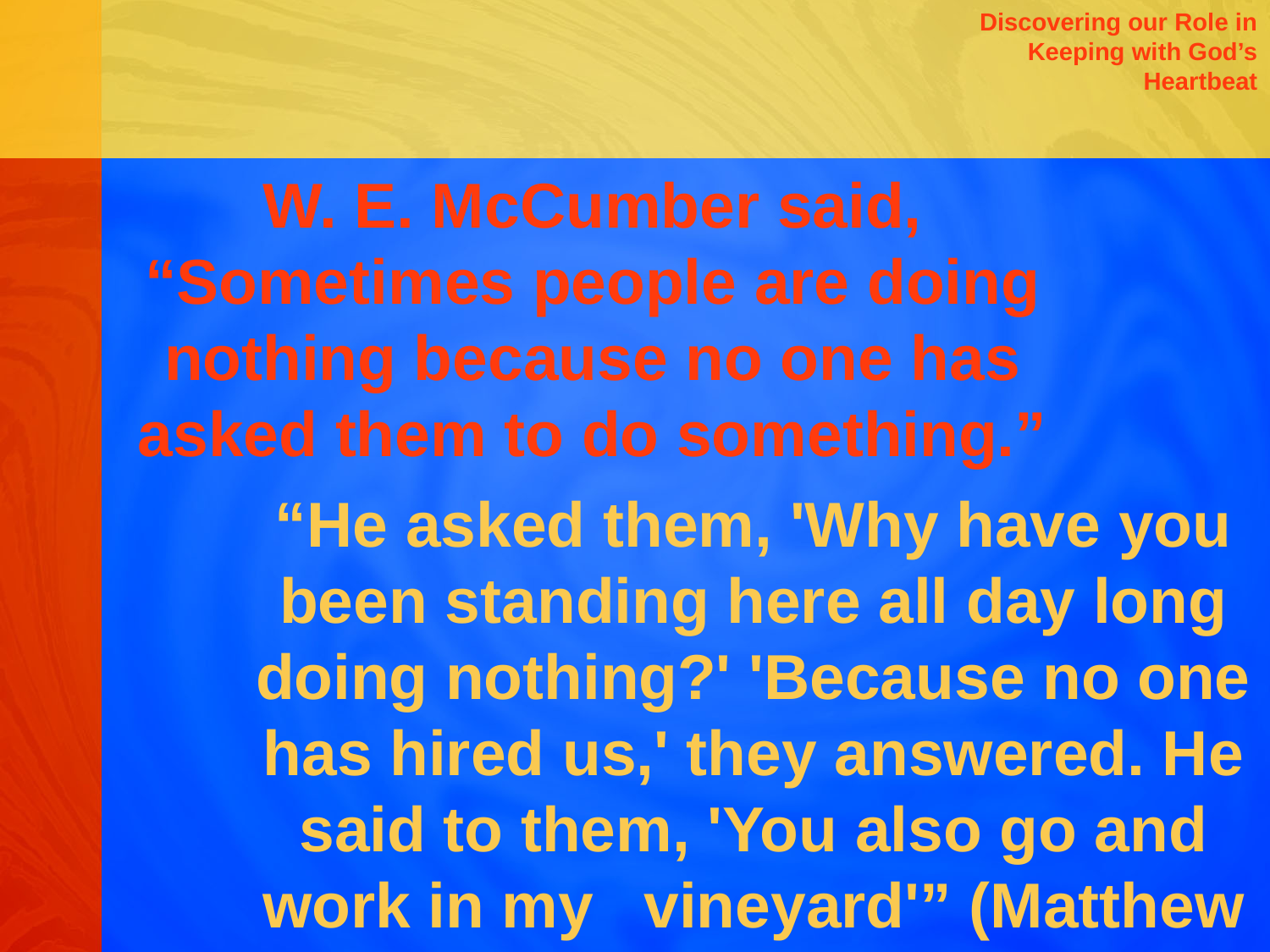

Discovering our Role in Keeping with God’s Heartbeat
W. E. McCumber said, “Sometimes people are doing nothing because no one has asked them to do something.”
“He asked them, 'Why have you been standing here all day long doing nothing?' 'Because no one has hired us,' they answered. He said to them, 'You also go and work in my 	vineyard'” (Matthew 20:6-7).